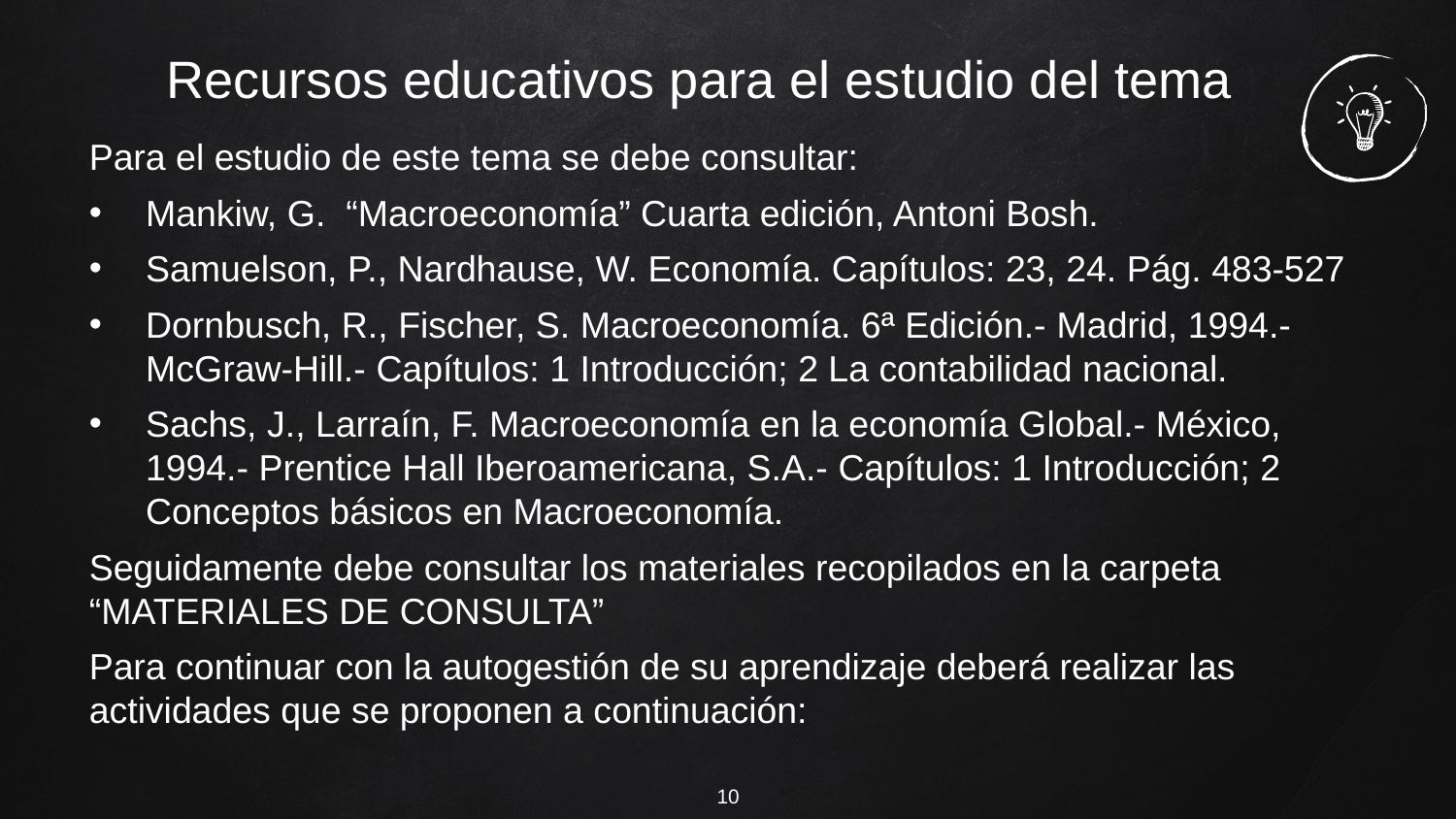

# Recursos educativos para el estudio del tema

Para el estudio de este tema se debe consultar:
Mankiw, G.  “Macroeconomía” Cuarta edición, Antoni Bosh.
Samuelson, P., Nardhause, W. Economía. Capítulos: 23, 24. Pág. 483-527
Dornbusch, R., Fischer, S. Macroeconomía. 6ª Edición.- Madrid, 1994.- McGraw-Hill.- Capítulos: 1 Introducción; 2 La contabilidad nacional.
Sachs, J., Larraín, F. Macroeconomía en la economía Global.- México, 1994.- Prentice Hall Iberoamericana, S.A.- Capítulos: 1 Introducción; 2 Conceptos básicos en Macroeconomía.
Seguidamente debe consultar los materiales recopilados en la carpeta “MATERIALES DE CONSULTA”
Para continuar con la autogestión de su aprendizaje deberá realizar las actividades que se proponen a continuación:
10